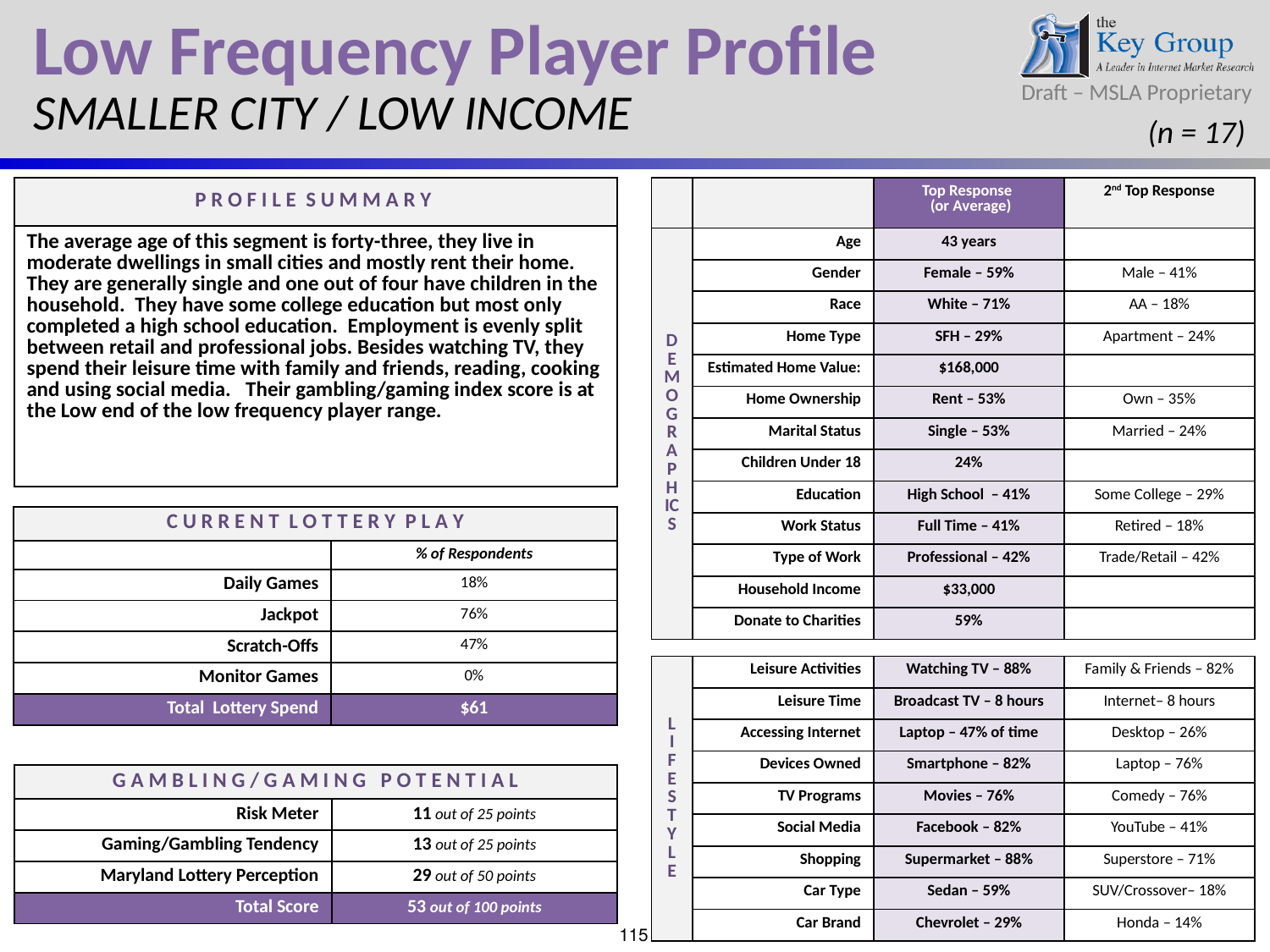

Low Frequency Player Profile
SMALLER CITY / LOW INCOME
(n = 17)
| P R O F I L E S U M M A R Y |
| --- |
| The average age of this segment is forty-three, they live in moderate dwellings in small cities and mostly rent their home. They are generally single and one out of four have children in the household. They have some college education but most only completed a high school education. Employment is evenly split between retail and professional jobs. Besides watching TV, they spend their leisure time with family and friends, reading, cooking and using social media. Their gambling/gaming index score is at the Low end of the low frequency player range. |
|  |  | Top Response (or Average) | 2nd Top Response |
| --- | --- | --- | --- |
| DEMOGRAPHICS | Age | 43 years |  |
|  | Gender | Female – 59% | Male – 41% |
|  | Race | White – 71% | AA – 18% |
|  | Home Type | SFH – 29% | Apartment – 24% |
|  | Estimated Home Value: | $168,000 |  |
|  | Home Ownership | Rent – 53% | Own – 35% |
|  | Marital Status | Single – 53% | Married – 24% |
|  | Children Under 18 | 24% |  |
|  | Education | High School – 41% | Some College – 29% |
|  | Work Status | Full Time – 41% | Retired – 18% |
|  | Type of Work | Professional – 42% | Trade/Retail – 42% |
|  | Household Income | $33,000 |  |
|  | Donate to Charities | 59% |  |
|  |  |  |  |
| L I F E S TY L E | Leisure Activities | Watching TV – 88% | Family & Friends – 82% |
|  | Leisure Time | Broadcast TV – 8 hours | Internet– 8 hours |
|  | Accessing Internet | Laptop – 47% of time | Desktop – 26% |
|  | Devices Owned | Smartphone – 82% | Laptop – 76% |
|  | TV Programs | Movies – 76% | Comedy – 76% |
|  | Social Media | Facebook – 82% | YouTube – 41% |
|  | Shopping | Supermarket – 88% | Superstore – 71% |
|  | Car Type | Sedan – 59% | SUV/Crossover– 18% |
|  | Car Brand | Chevrolet – 29% | Honda – 14% |
| C U R R E N T L O T T E R Y P L A Y |  |
| --- | --- |
|  | % of Respondents |
| Daily Games | 18% |
| Jackpot | 76% |
| Scratch-Offs | 47% |
| Monitor Games | 0% |
| Total Lottery Spend | $61 |
| G A M B L I N G / G A M I N G P O T E N T I A L |  |
| --- | --- |
| Risk Meter | 11 out of 25 points |
| Gaming/Gambling Tendency | 13 out of 25 points |
| Maryland Lottery Perception | 29 out of 50 points |
| Total Score | 53 out of 100 points |